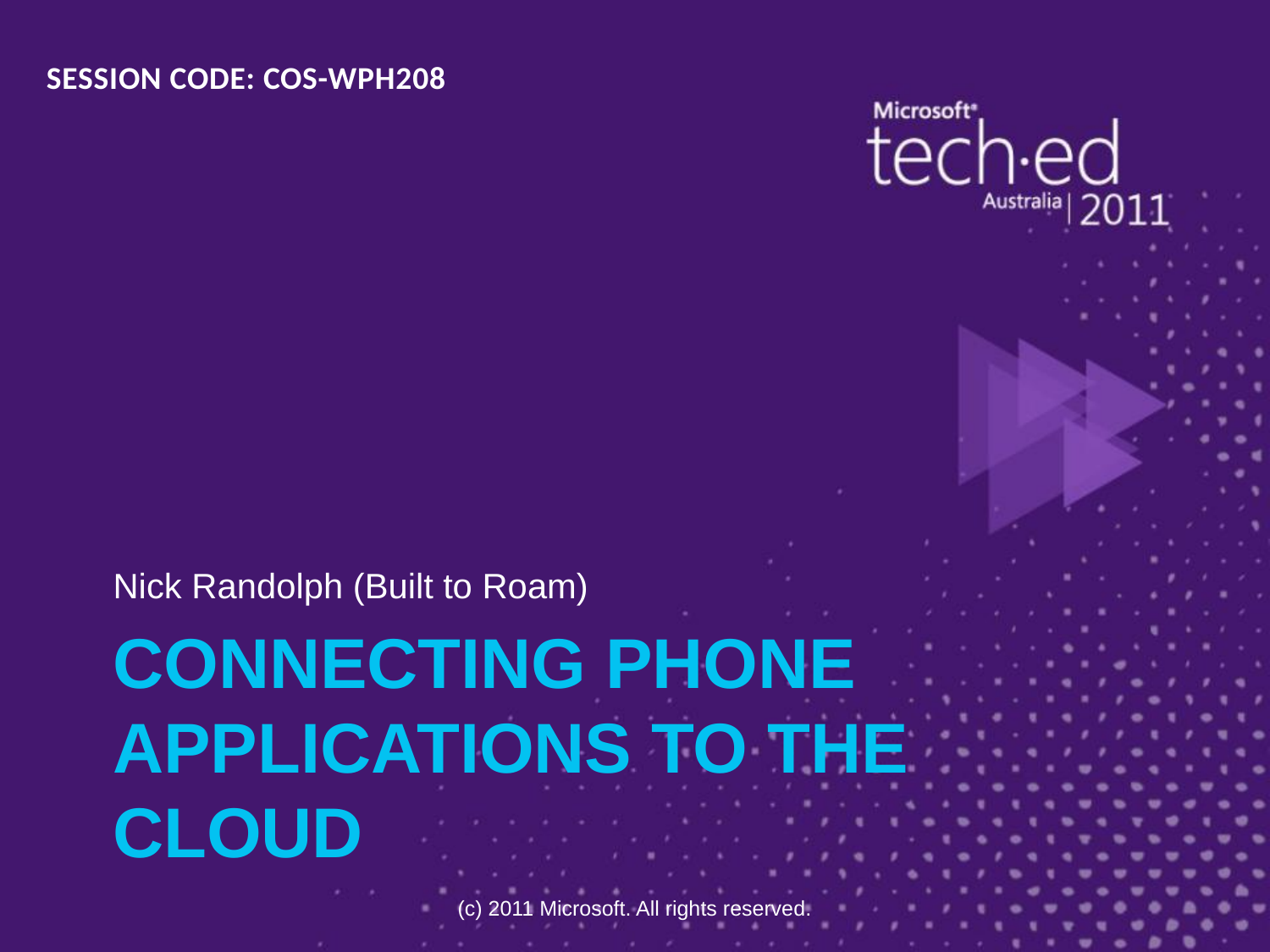

SESSION CODE: COS-WPH208
Nick Randolph (Built to Roam)
# Connecting Phone applications to the cloud
(c) 2011 Microsoft. All rights reserved.